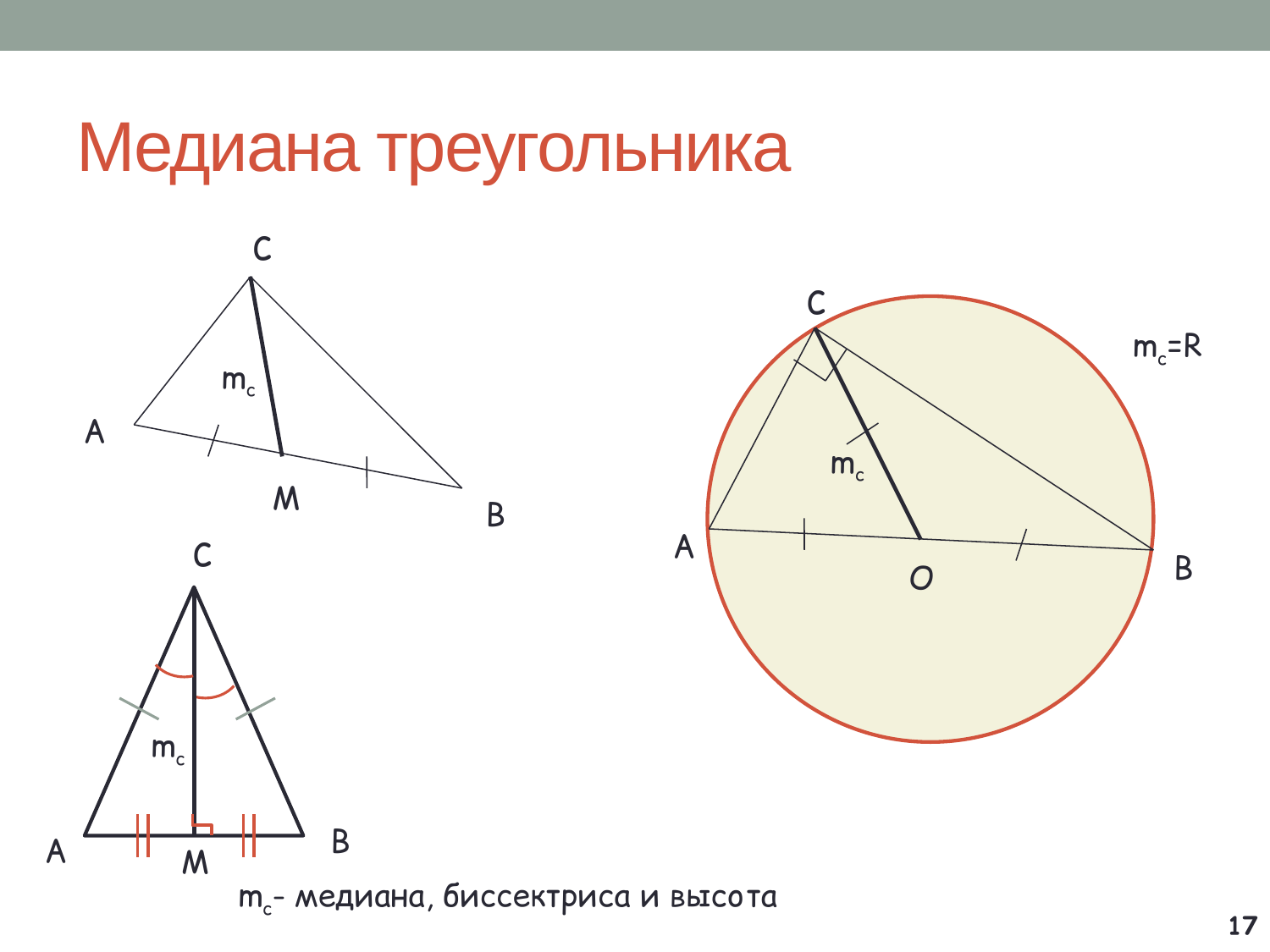

# Медиана треугольника
С

С

mc=R

mc

А

mc

М
В

А
С

В
О

mc
В
А
М

mc- медиана, биссектриса и высота